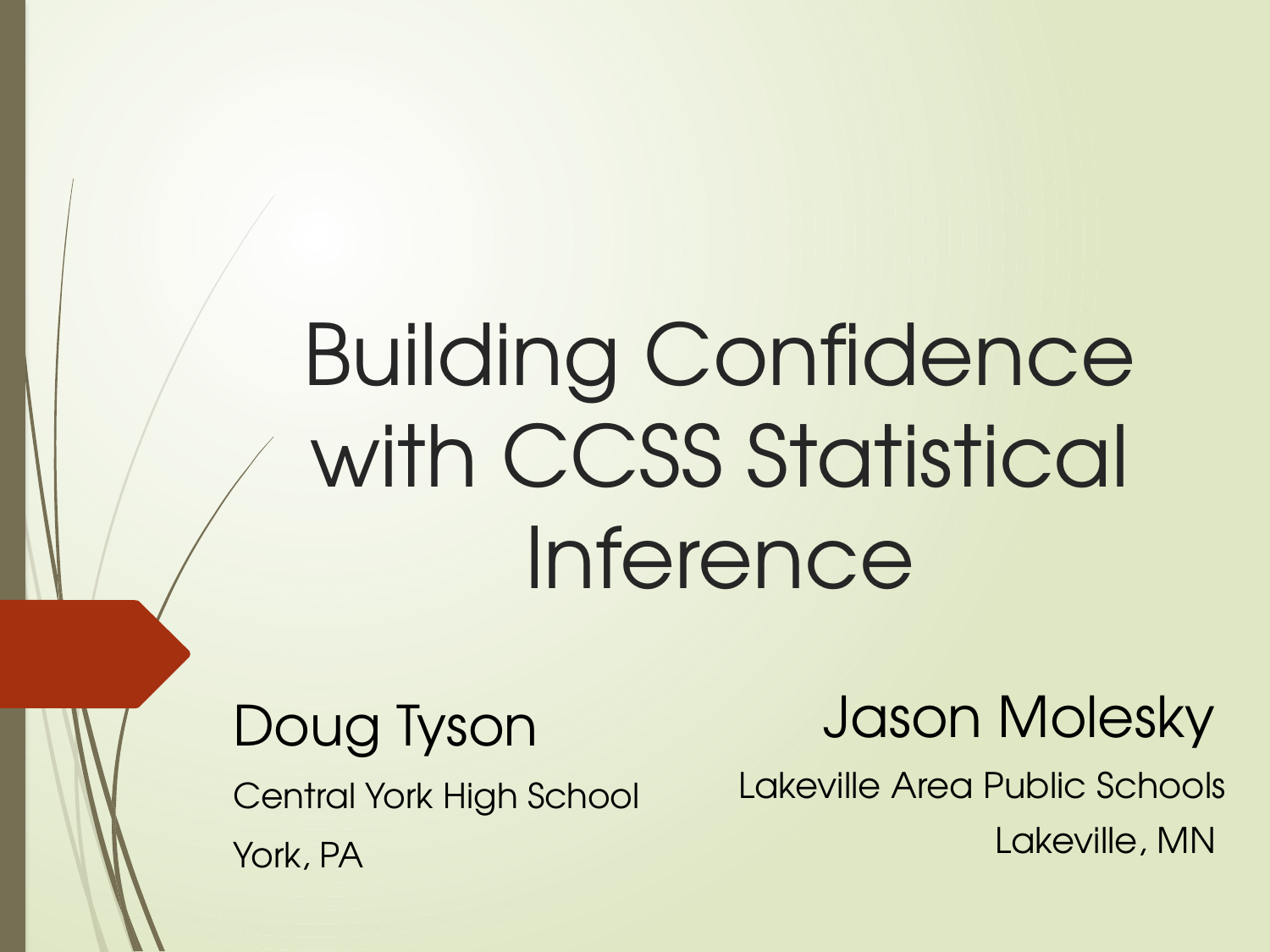

# Building Confidence with CCSS Statistical Inference
Doug Tyson
Central York High School
York, PA
Jason Molesky
Lakeville Area Public Schools
Lakeville, MN